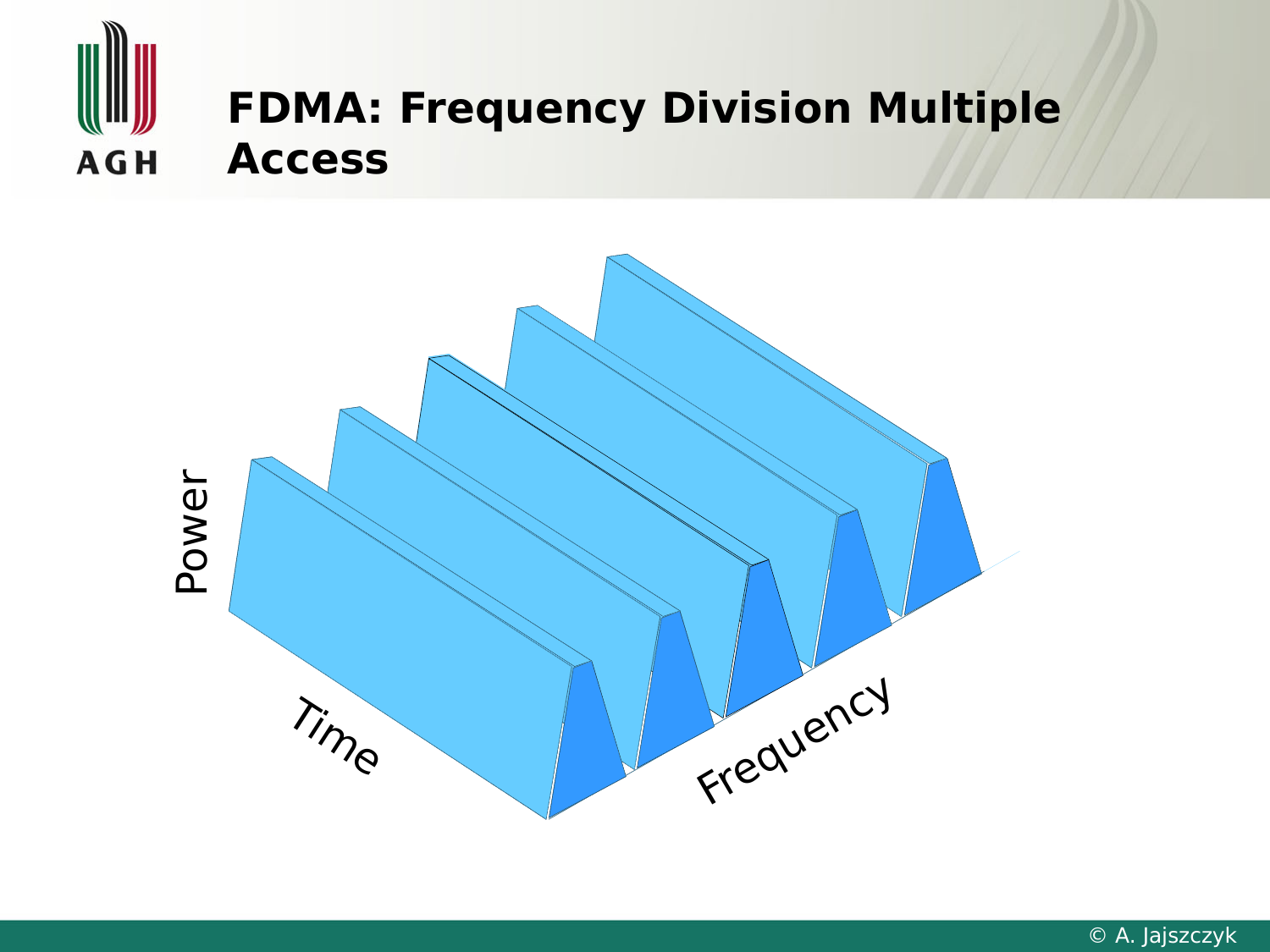

# FDMA: Frequency Division Multiple Access

Power

Time
Frequency